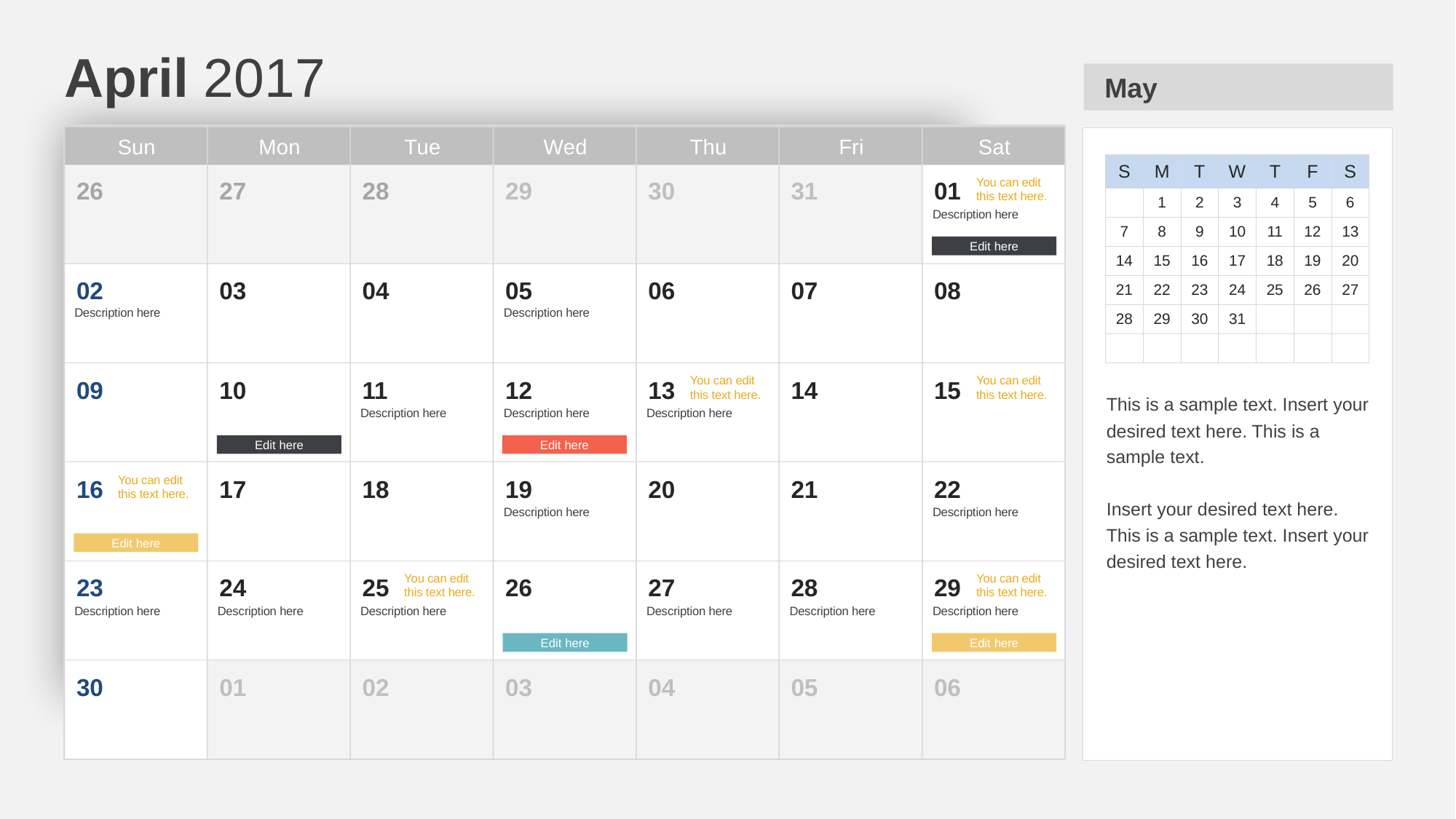

# April 2017
May

Sun
Mon
Tue
Wed
Thu
Fri
Sat

| S | M | T | W | T | F | S |
| --- | --- | --- | --- | --- | --- | --- |
|  | 1 | 2 | 3 | 4 | 5 | 6 |
| 7 | 8 | 9 | 10 | 11 | 12 | 13 |
| 14 | 15 | 16 | 17 | 18 | 19 | 20 |
| 21 | 22 | 23 | 24 | 25 | 26 | 27 |
| 28 | 29 | 30 | 31 |  |  |  |
|  |  |  |  |  |  |  |
26

27

28

29

30

31

01

You can edit this text here.
Description here
Edit here

02

Description here

03

04

05

Description here

06

07

08

09

10

11

Description here

12

Description here

13
You can edit this text here.
Description here

14

15
You can edit this text here.

This is a sample text. Insert your desired text here. This is a sample text.

Insert your desired text here. This is a sample text. Insert your desired text here.

Edit here
Edit here

16
You can edit this text here.

17

18

19

Description here

20

21

22

Description here
Edit here

23

Description here

24

Description here

25
You can edit this text here.
Description here

26

27

Description here

28

Description here

29
You can edit this text here.
Description here
Edit here
Edit here

30

01

02

03

04

05

06